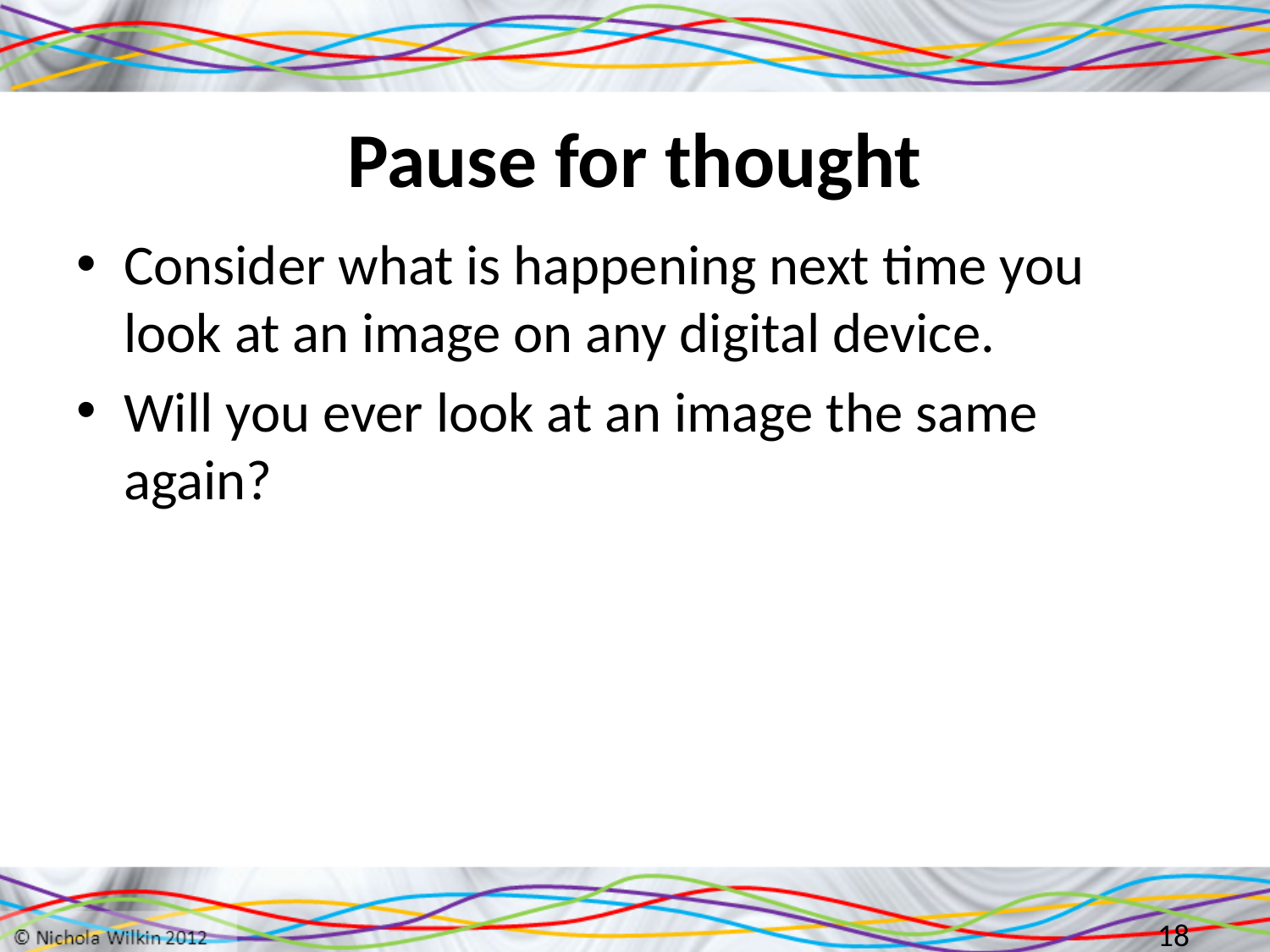

# Pause for thought
Consider what is happening next time you look at an image on any digital device.
Will you ever look at an image the same again?
18